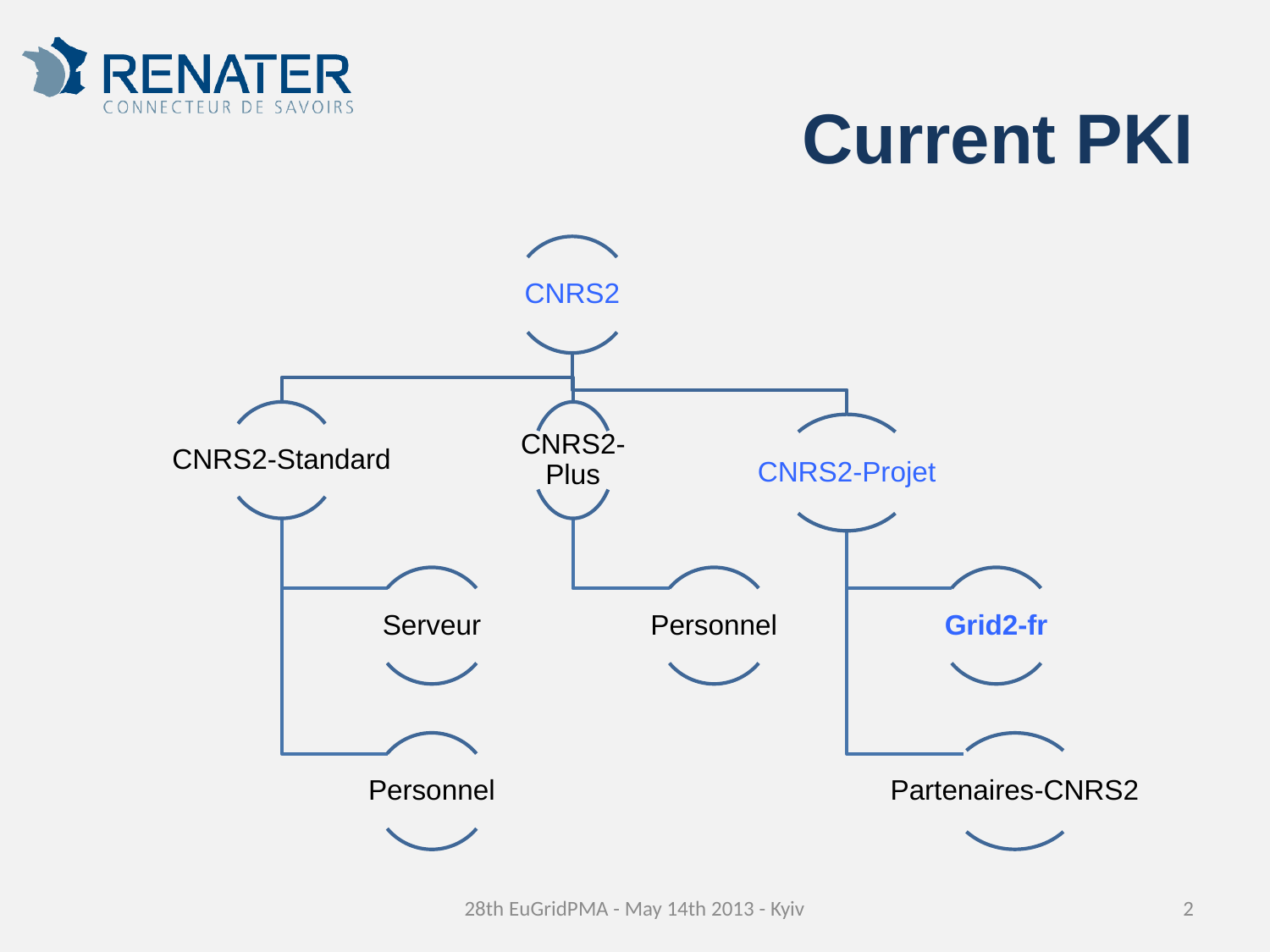

# Current PKI
CNRS2
CNRS2-Standard
Serveur
Personnel
CNRS2-Plus
Personnel
CNRS2-Projet
Grid2-fr
Partenaires-CNRS2
28th EuGridPMA - May 14th 2013 - Kyiv
2